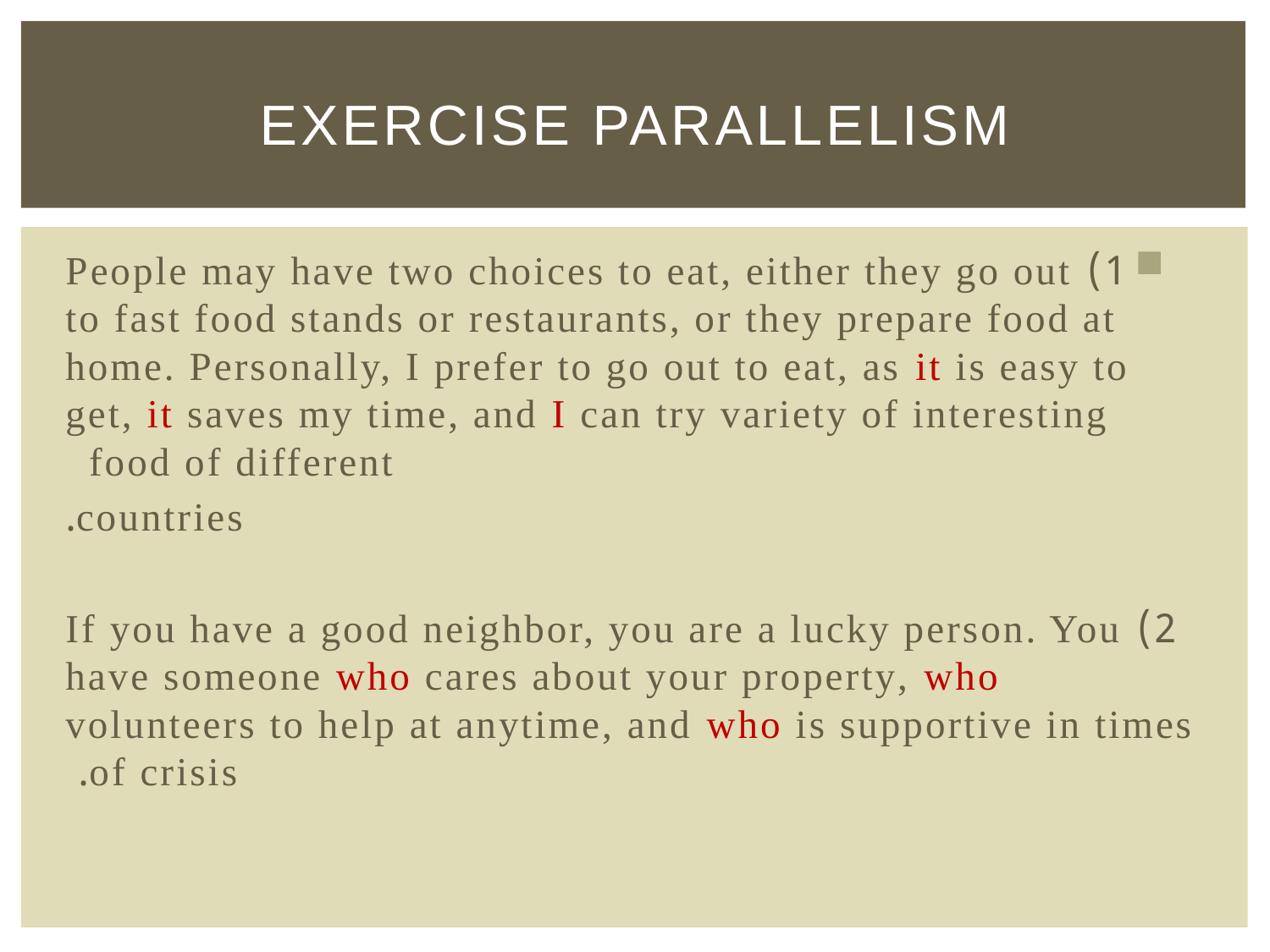

# Exercise Parallelism
1) People may have two choices to eat, either they go out to fast food stands or restaurants, or they prepare food at home. Personally, I prefer to go out to eat, as it is easy to get, it saves my time, and I can try variety of interesting food of different
countries.

2) If you have a good neighbor, you are a lucky person. You have someone who cares about your property, who volunteers to help at anytime, and who is supportive in times of crisis.